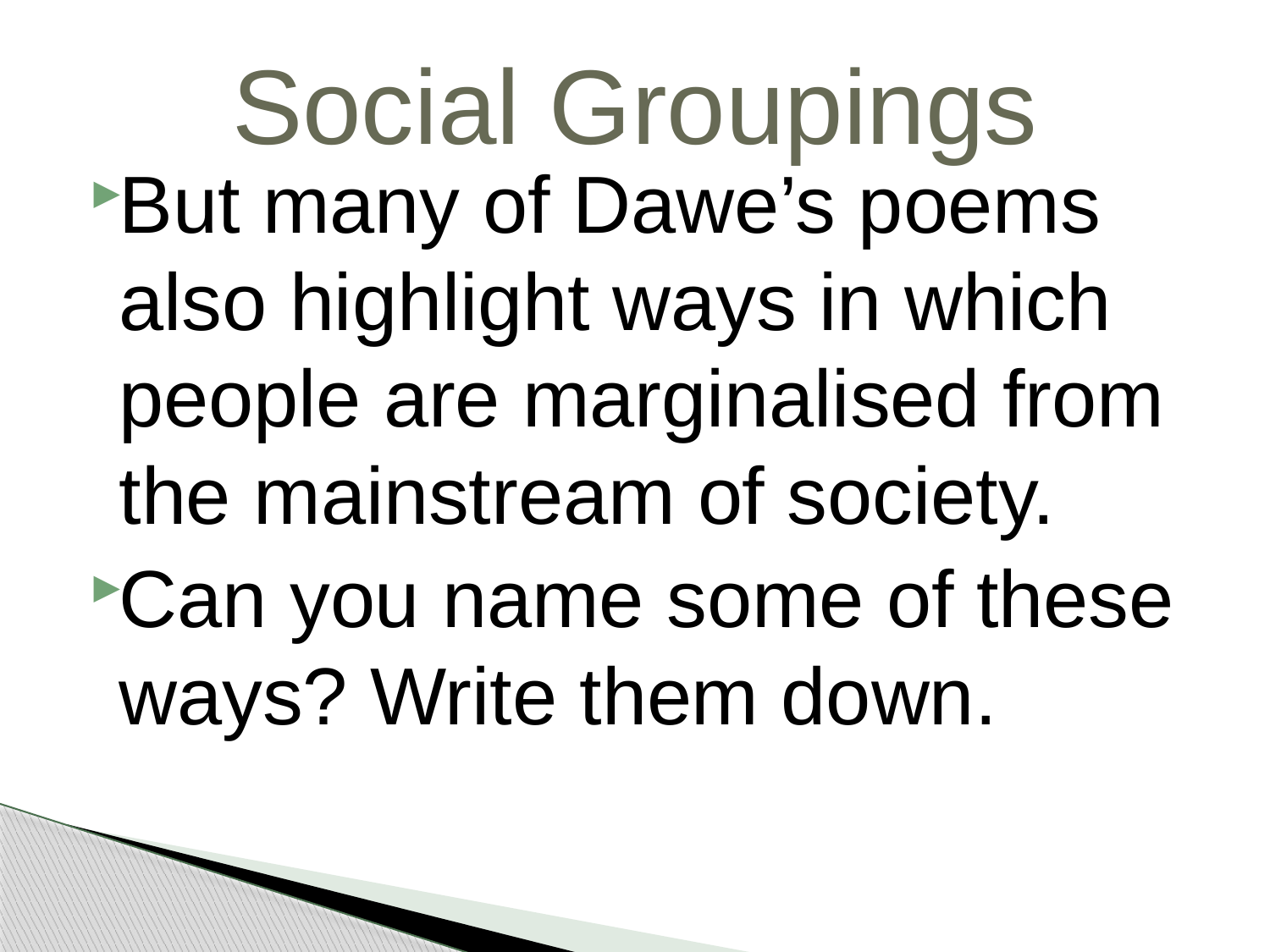

# Social Groupings
But many of Dawe’s poems also highlight ways in which people are marginalised from the mainstream of society.
Can you name some of these ways? Write them down.